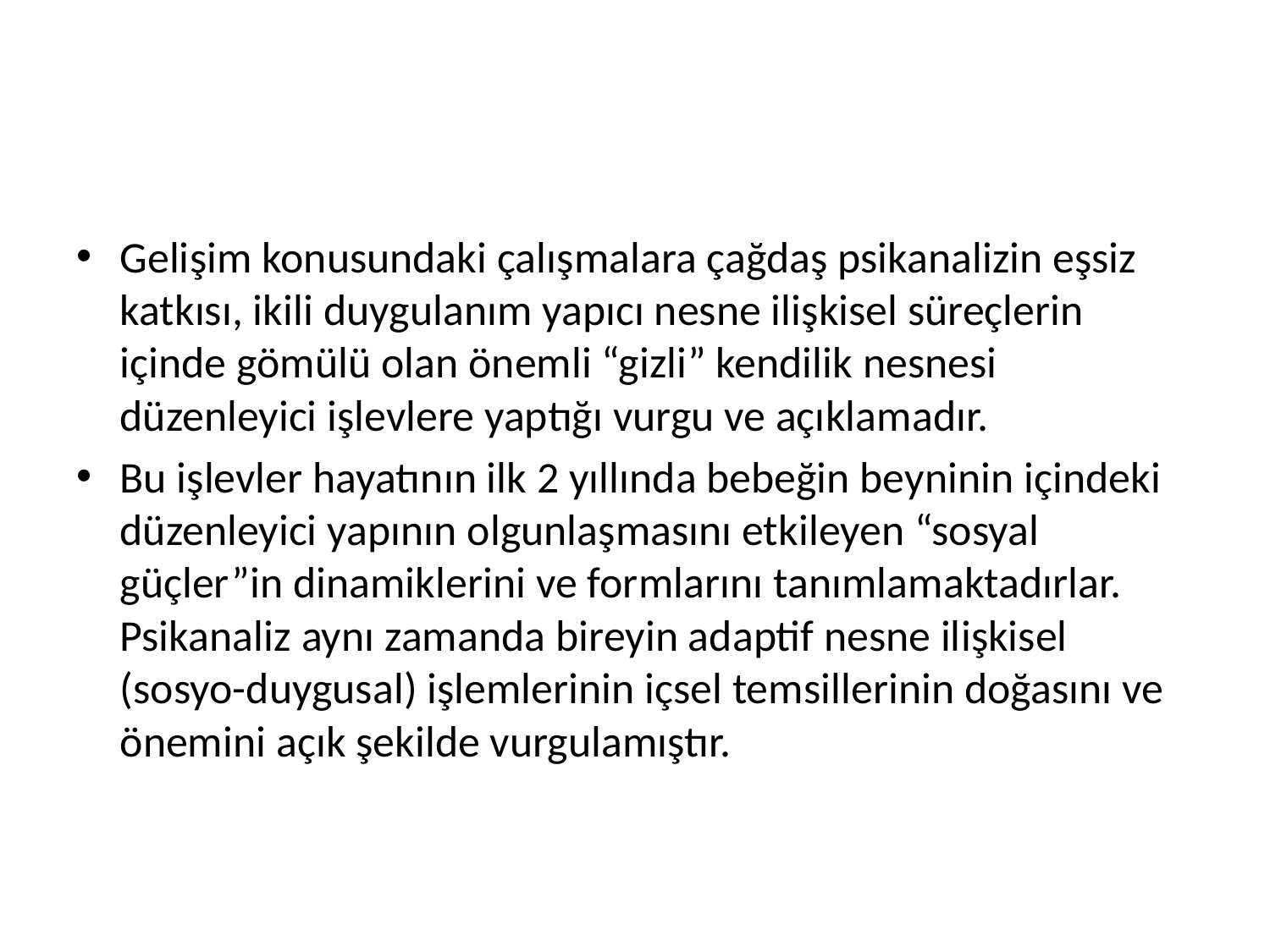

#
Gelişim konusundaki çalışmalara çağdaş psikanalizin eşsiz katkısı, ikili duygulanım yapıcı nesne ilişkisel süreçlerin içinde gömülü olan önemli “gizli” kendilik nesnesi düzenleyici işlevlere yaptığı vurgu ve açıklamadır.
Bu işlevler hayatının ilk 2 yıllında bebeğin beyninin içindeki düzenleyici yapının olgunlaşmasını etkileyen “sosyal güçler”in dinamiklerini ve formlarını tanımlamaktadırlar. Psikanaliz aynı zamanda bireyin adaptif nesne ilişkisel (sosyo-duygusal) işlemlerinin içsel temsillerinin doğasını ve önemini açık şekilde vurgulamıştır.